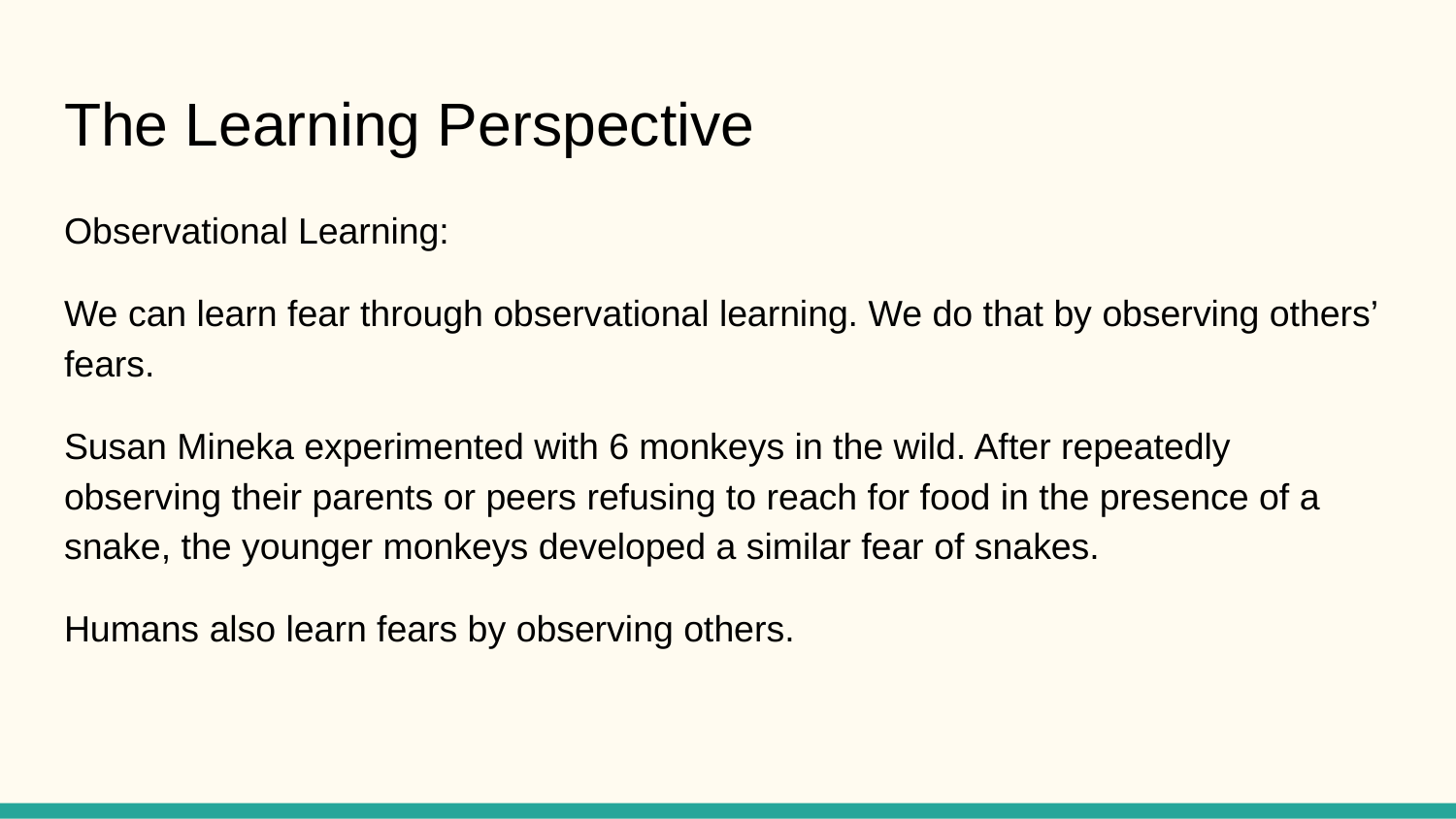

# The Learning Perspective
Observational Learning:
We can learn fear through observational learning. We do that by observing others’ fears.
Susan Mineka experimented with 6 monkeys in the wild. After repeatedly observing their parents or peers refusing to reach for food in the presence of a snake, the younger monkeys developed a similar fear of snakes.
Humans also learn fears by observing others.